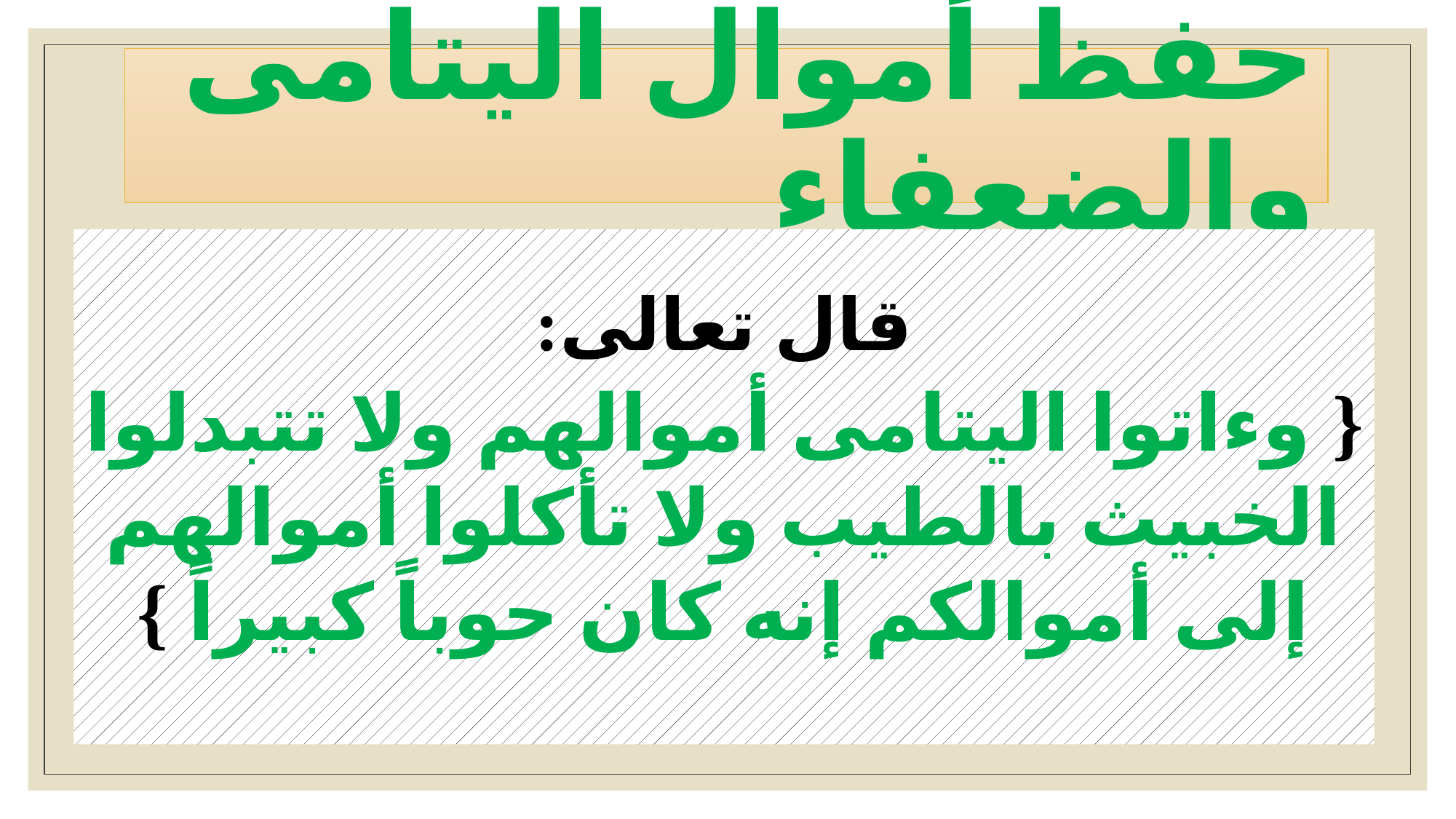

# حفظ أموال اليتامى والضعفاء

قال تعالى:
{ وءاتوا اليتامى أموالهم ولا تتبدلوا الخبيث بالطيب ولا تأكلوا أموالهم إلى أموالكم إنه كان حوباً كبيراً }